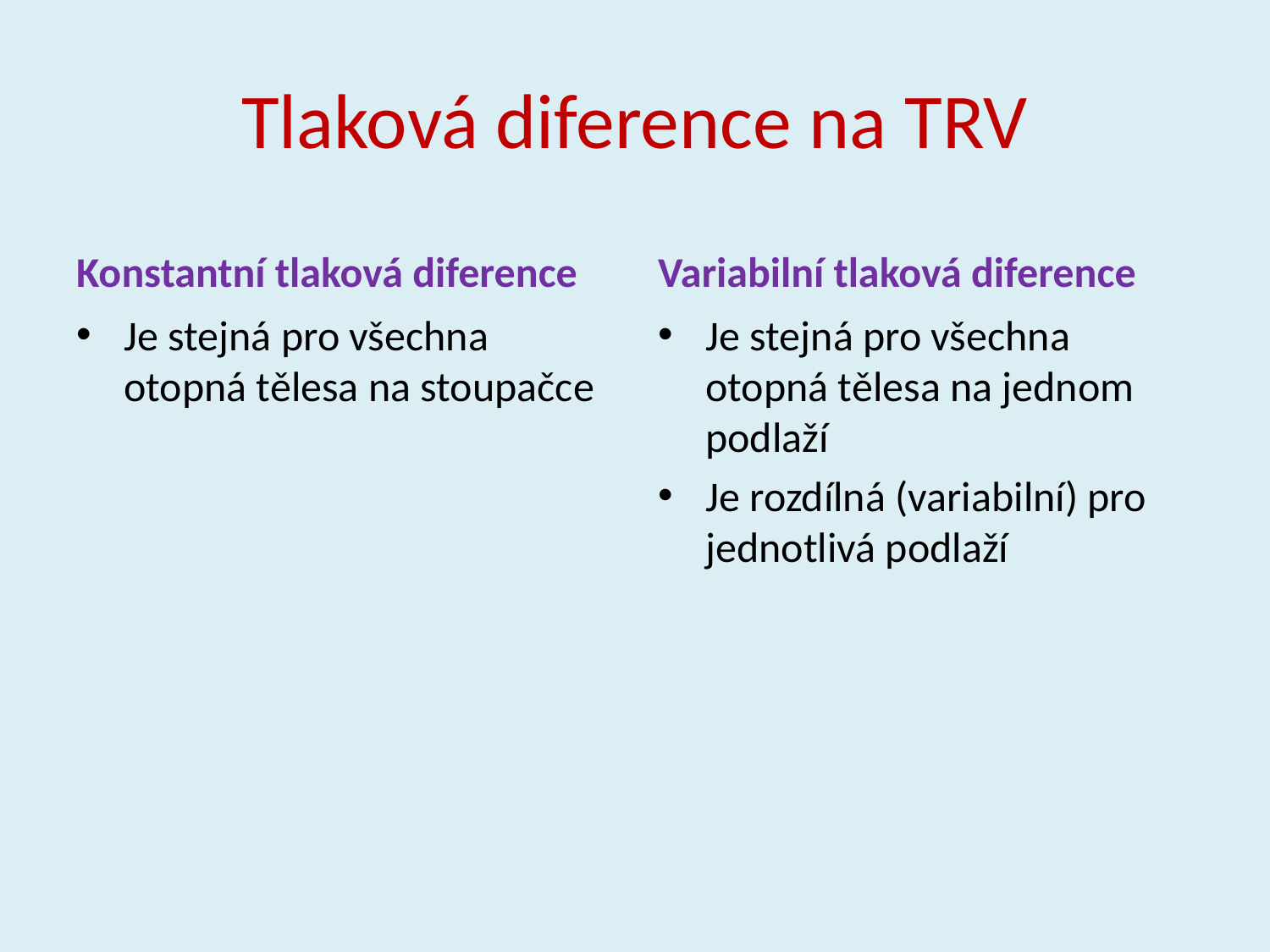

# Tlaková diference na TRV
Konstantní tlaková diference
Variabilní tlaková diference
Je stejná pro všechna otopná tělesa na stoupačce
Je stejná pro všechna otopná tělesa na jednom podlaží
Je rozdílná (variabilní) pro jednotlivá podlaží